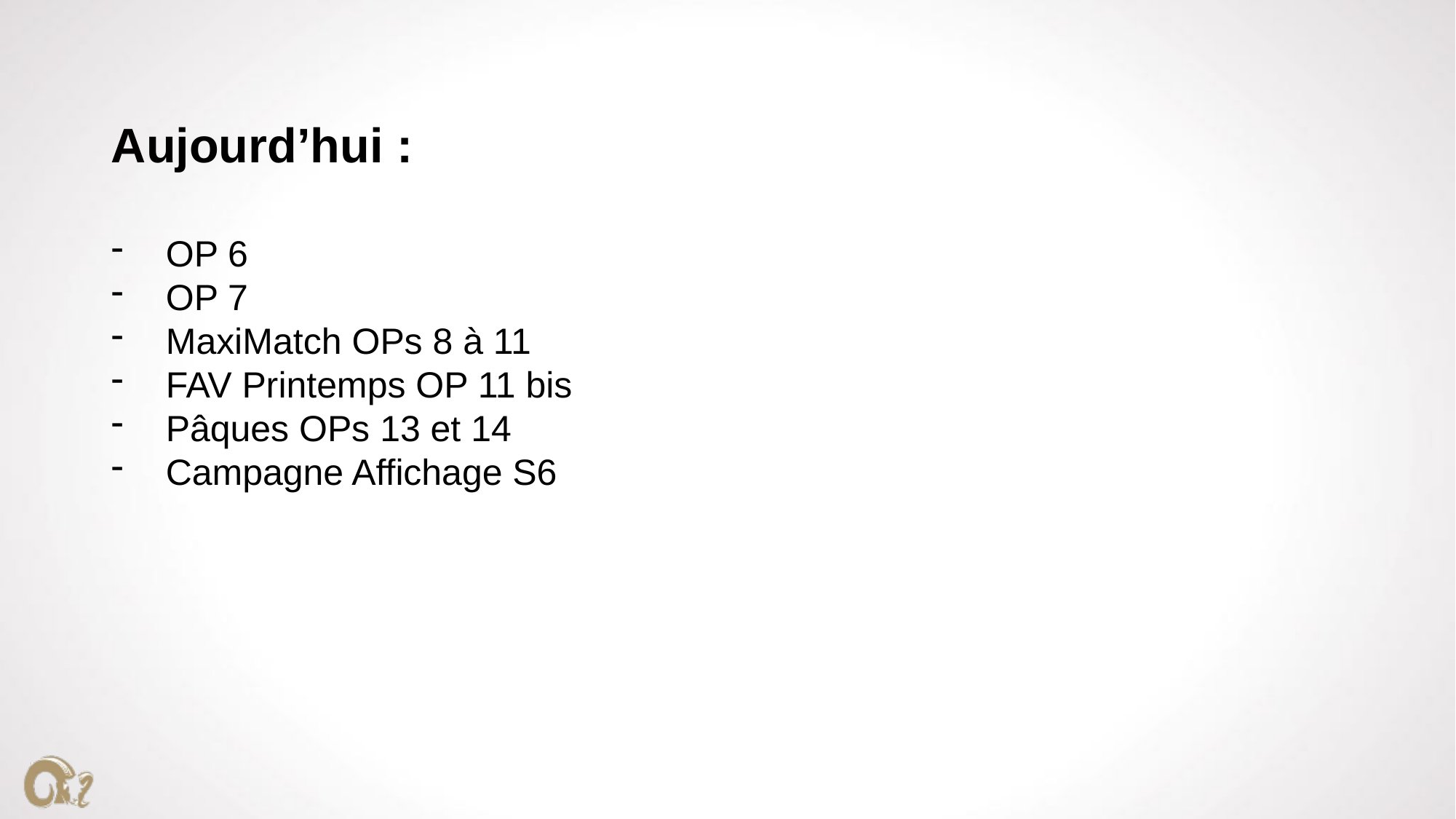

Aujourd’hui :

OP 6
OP 7
MaxiMatch OPs 8 à 11
FAV Printemps OP 11 bis
Pâques OPs 13 et 14
Campagne Affichage S6